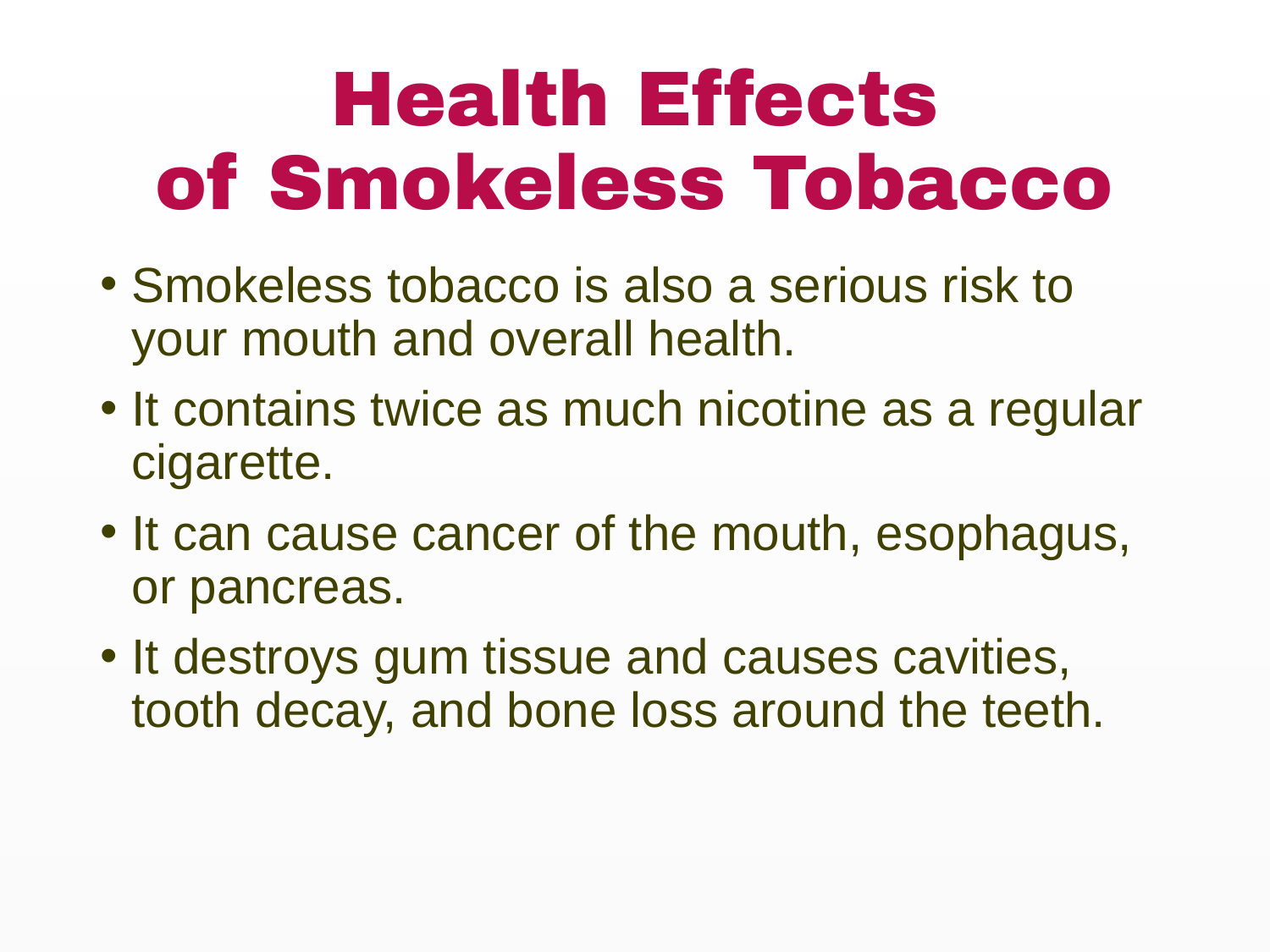

# Health Effects of Smokeless Tobacco
Smokeless tobacco is also a serious risk to your mouth and overall health.
It contains twice as much nicotine as a regular cigarette.
It can cause cancer of the mouth, esophagus, or pancreas.
It destroys gum tissue and causes cavities, tooth decay, and bone loss around the teeth.